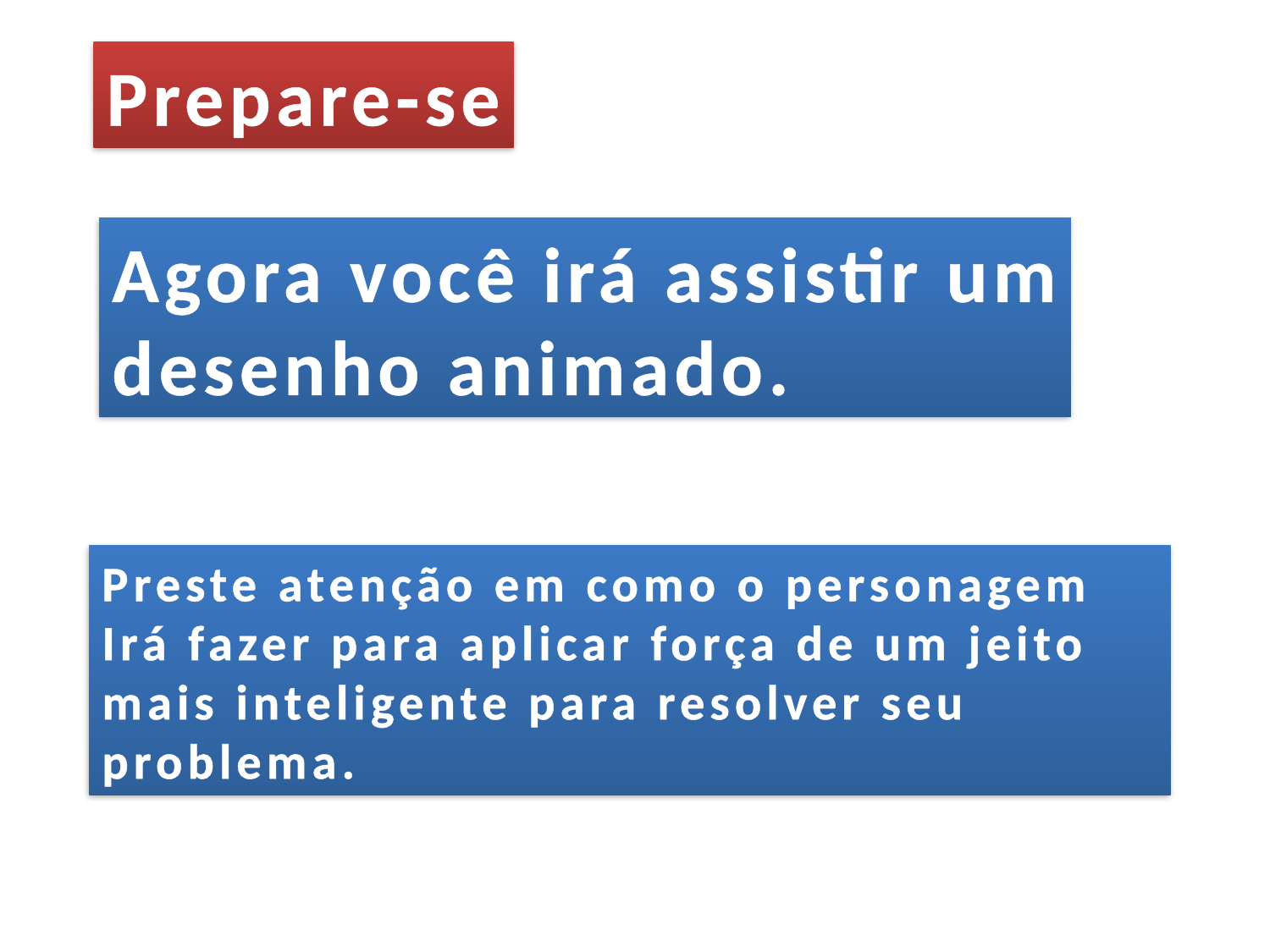

Prepare-se
Agora você irá assistir um
desenho animado.
Preste atenção em como o personagem Irá fazer para aplicar força de um jeito mais inteligente para resolver seu problema.